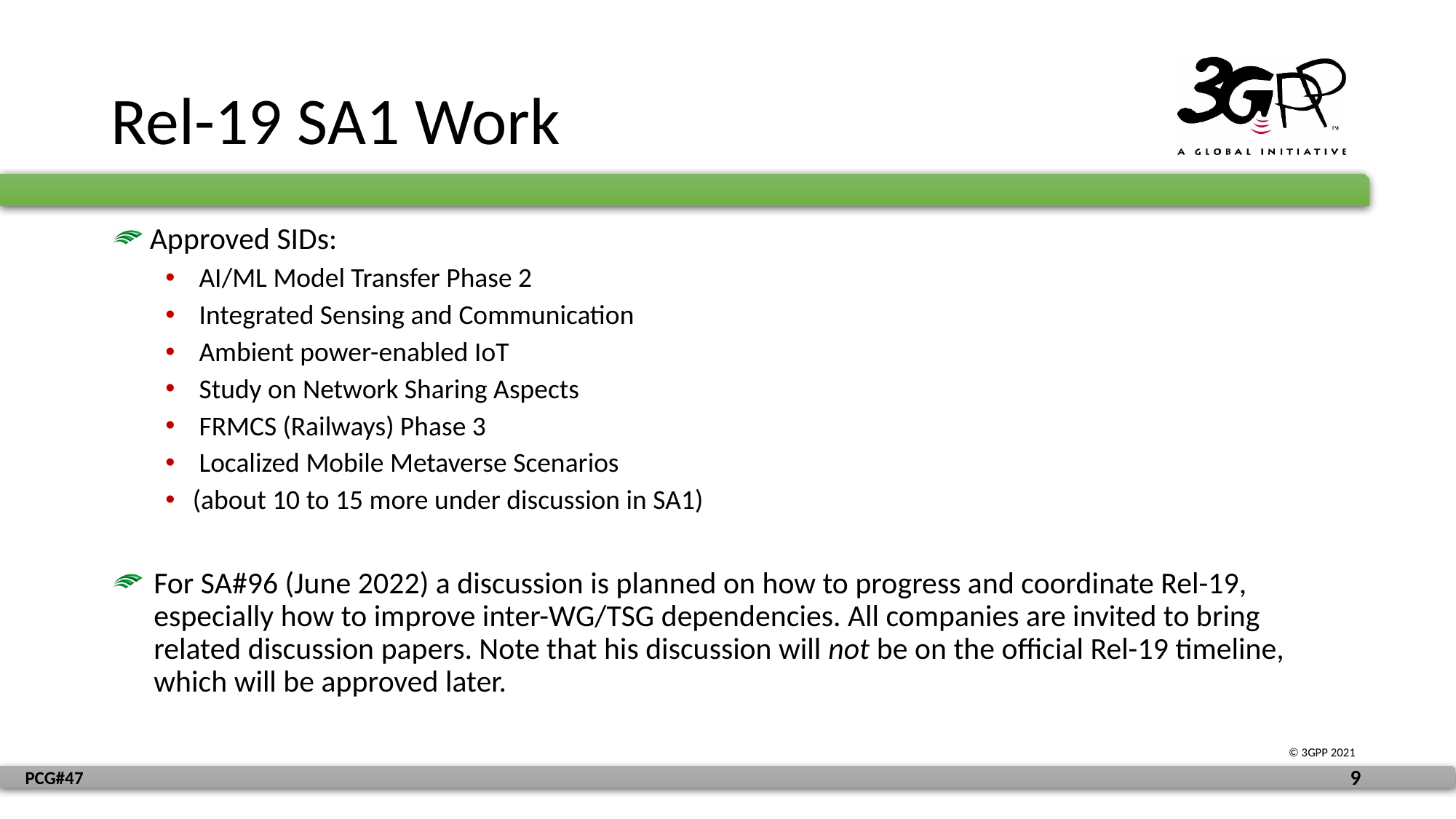

# Rel-19 SA1 Work
 Approved SIDs:
 AI/ML Model Transfer Phase 2
 Integrated Sensing and Communication
 Ambient power-enabled IoT
 Study on Network Sharing Aspects
 FRMCS (Railways) Phase 3
 Localized Mobile Metaverse Scenarios
(about 10 to 15 more under discussion in SA1)

For SA#96 (June 2022) a discussion is planned on how to progress and coordinate Rel-19, especially how to improve inter-WG/TSG dependencies. All companies are invited to bring related discussion papers. Note that his discussion will not be on the official Rel-19 timeline, which will be approved later.